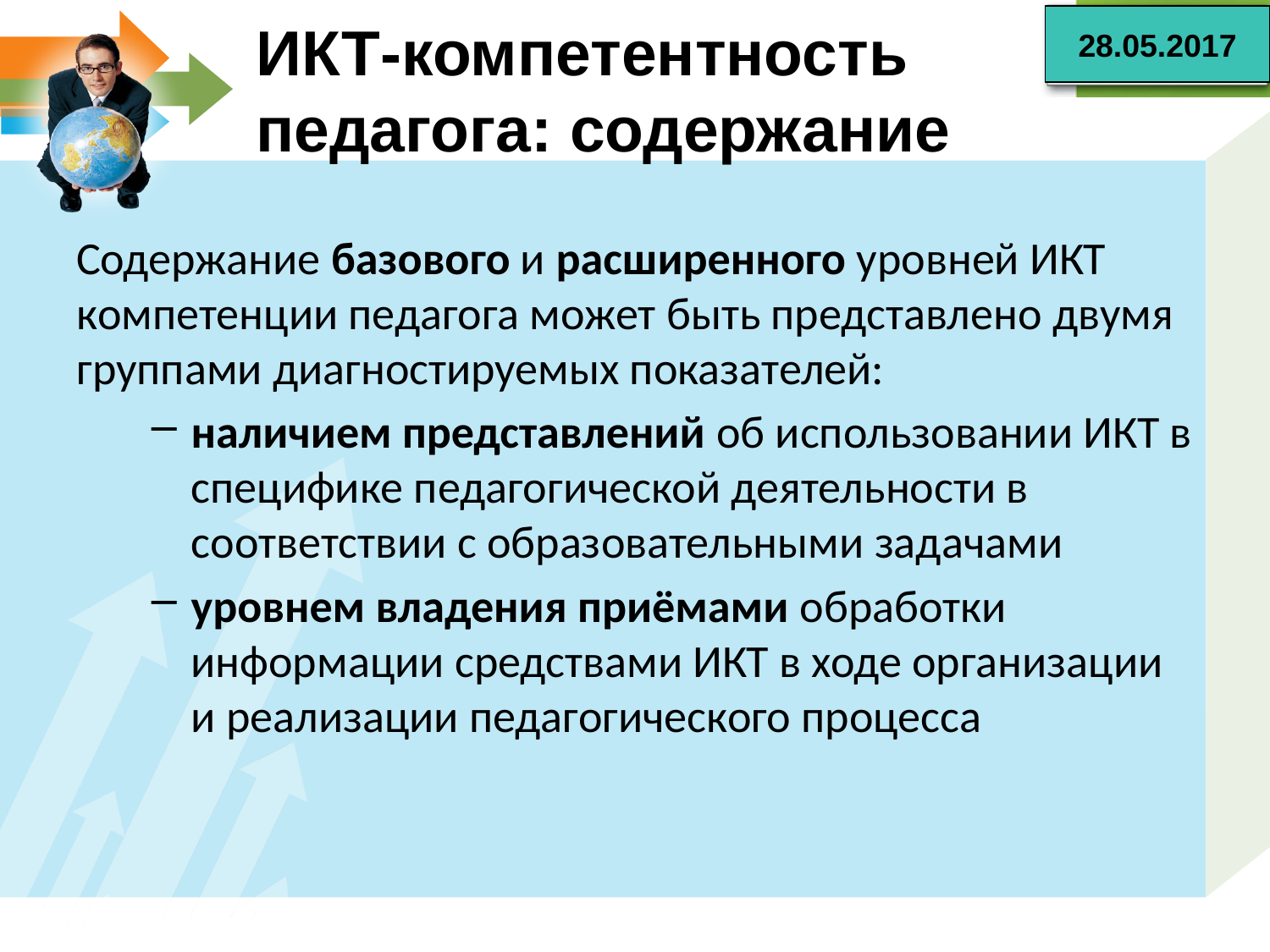

28.05.2017
# ИКТ-компетентность педагога: содержание
Содержание базового и расширенного уровней ИКТ компетенции педагога может быть представлено двумя группами диагностируемых показателей:
наличием представлений об использовании ИКТ в специфике педагогической деятельности в соответствии с образовательными задачами
уровнем владения приёмами обработки информации средствами ИКТ в ходе организации и реализации педагогического процесса